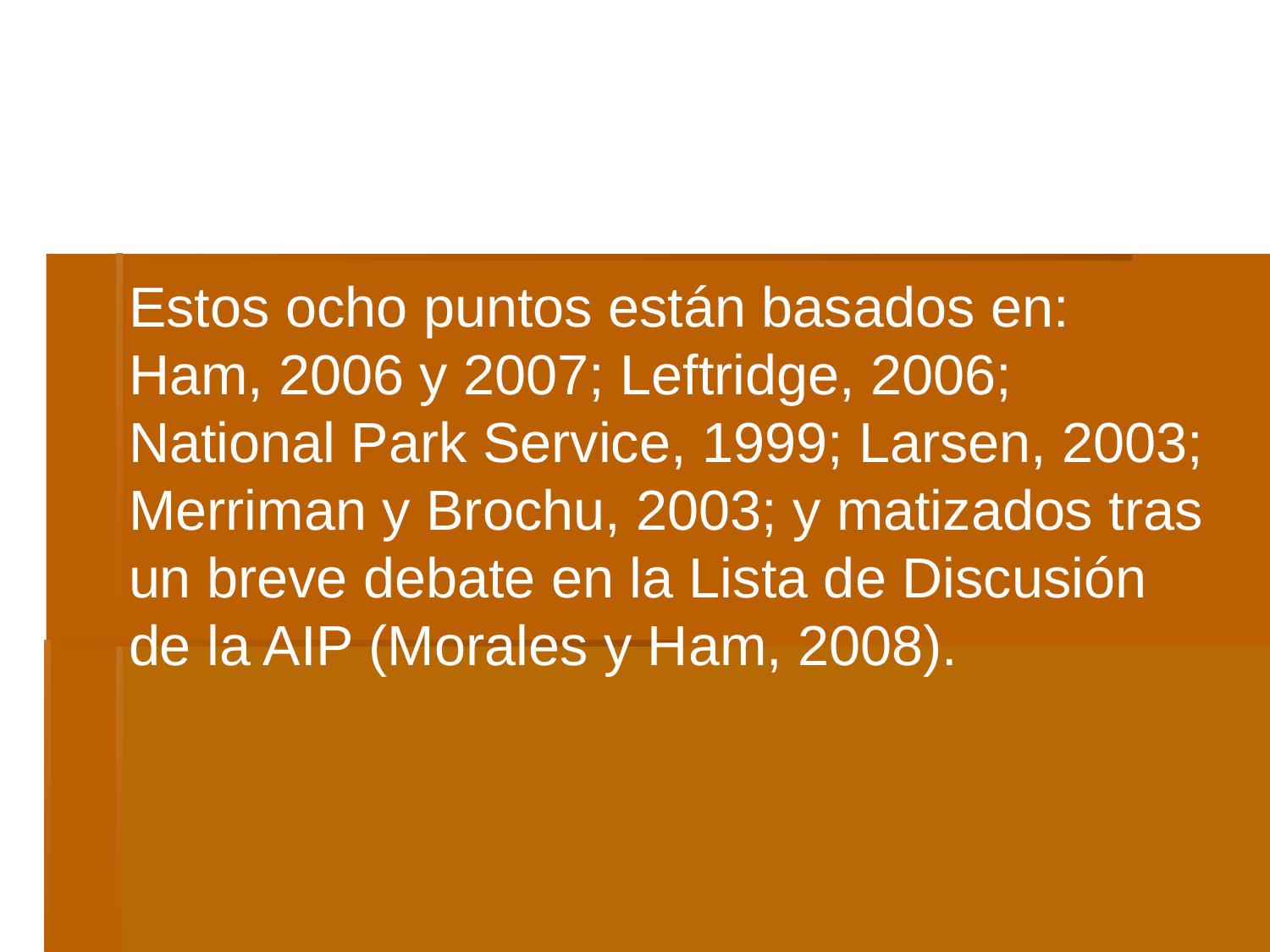

Estos ocho puntos están basados en: Ham, 2006 y 2007; Leftridge, 2006; National Park Service, 1999; Larsen, 2003; Merriman y Brochu, 2003; y matizados tras un breve debate en la Lista de Discusión de la AIP (Morales y Ham, 2008).